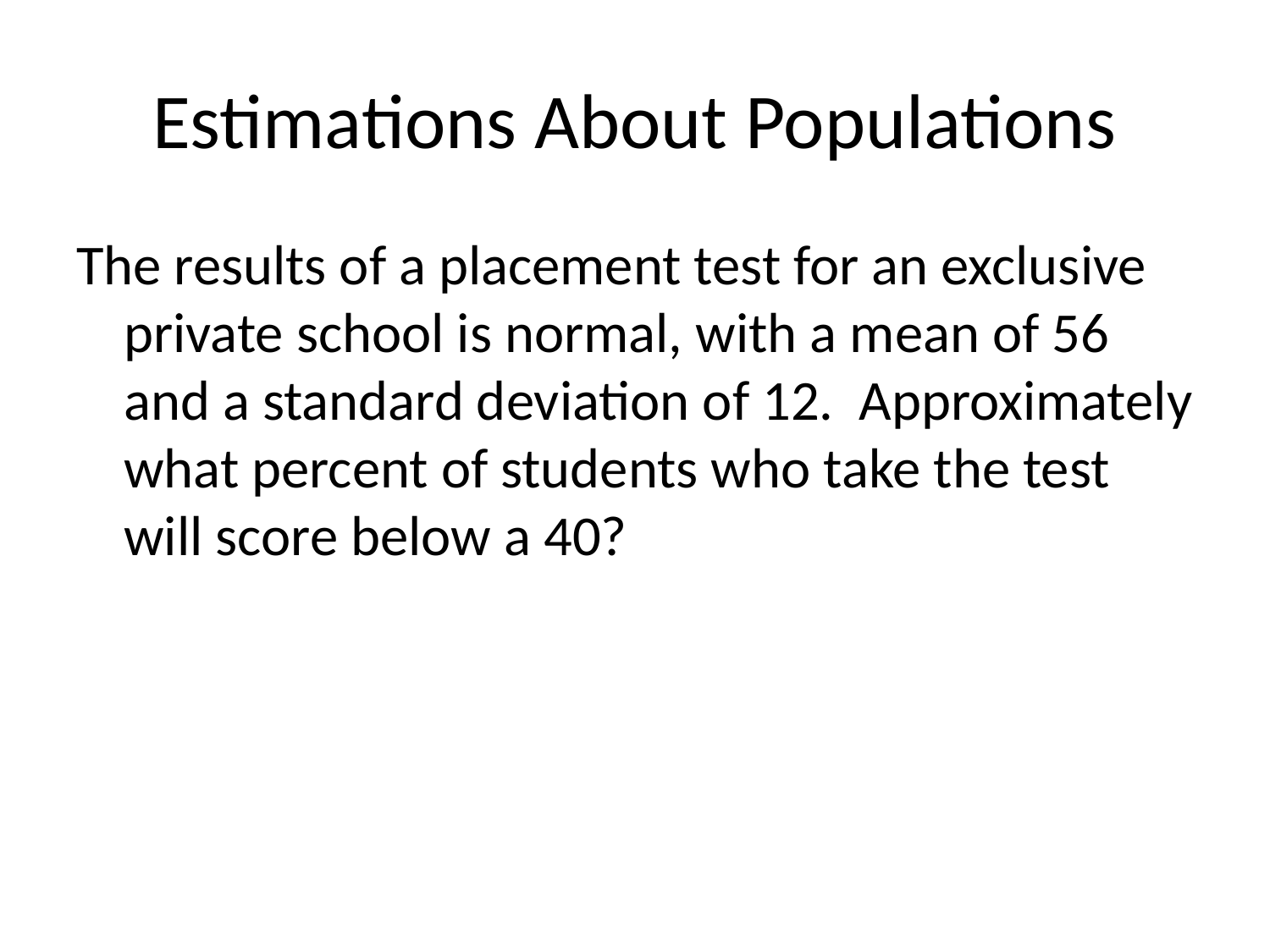

# Estimations About Populations
The results of a placement test for an exclusive private school is normal, with a mean of 56 and a standard deviation of 12.  Approximately what percent of students who take the test will score below a 40?